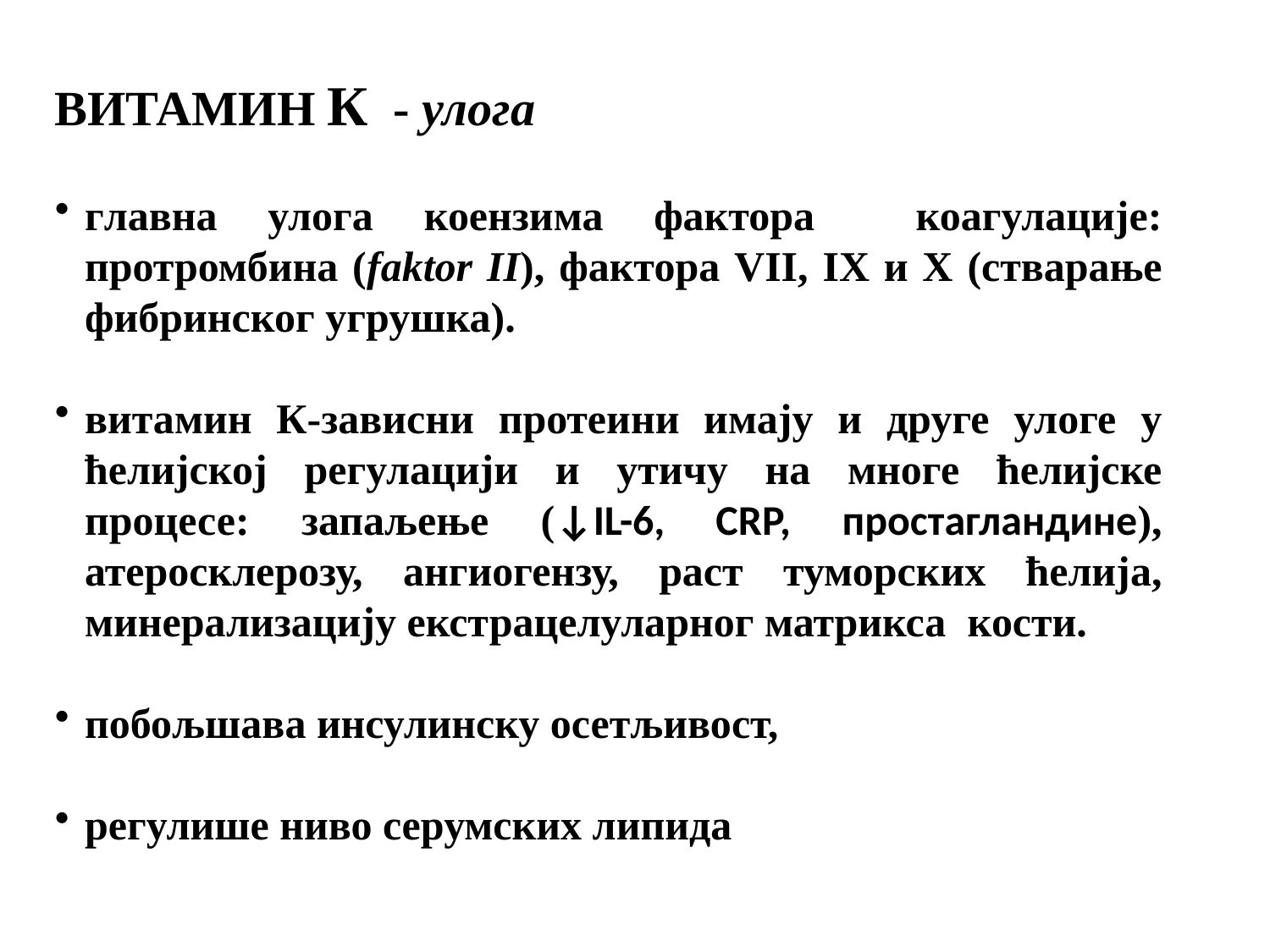

ВИТАМИН К  - улога

главна улога коензима фактора  коагулације: протромбина (faktor II), фактора VII, IX и X (стварање фибринског угрушка).

витамин К-зависни протеини имају и друге улоге у ћелијској регулацији и утичу на многе ћелијске процесе: запаљење (↓IL-6, CRP, простагландине), атеросклерозу, ангиогензу, раст туморских ћелија, минерализацију екстрацелуларног матрикса  кости.

побољшава инсулинску осетљивост,

регулише ниво серумских липида